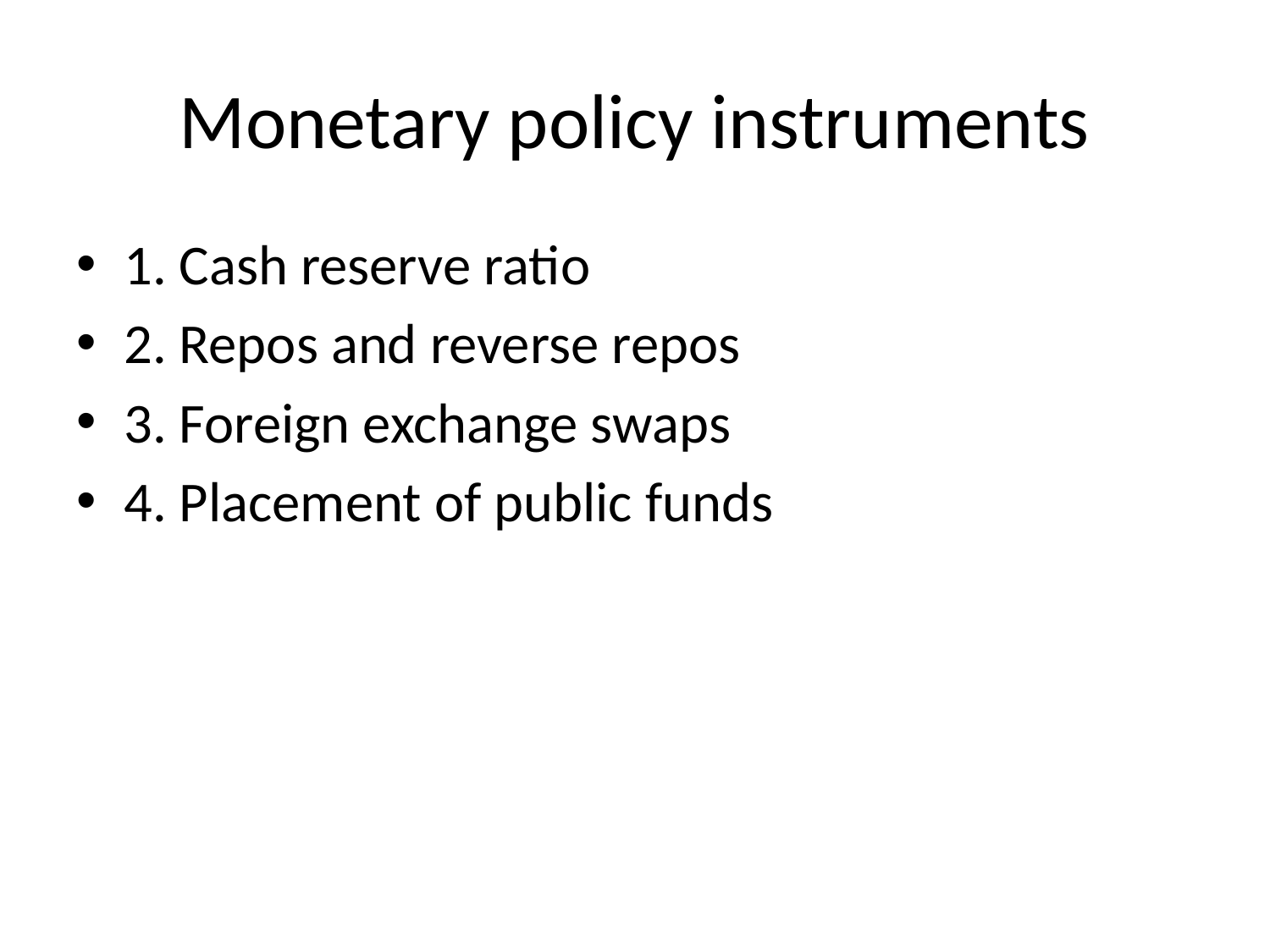

# Monetary policy instruments
1. Cash reserve ratio
2. Repos and reverse repos
3. Foreign exchange swaps
4. Placement of public funds